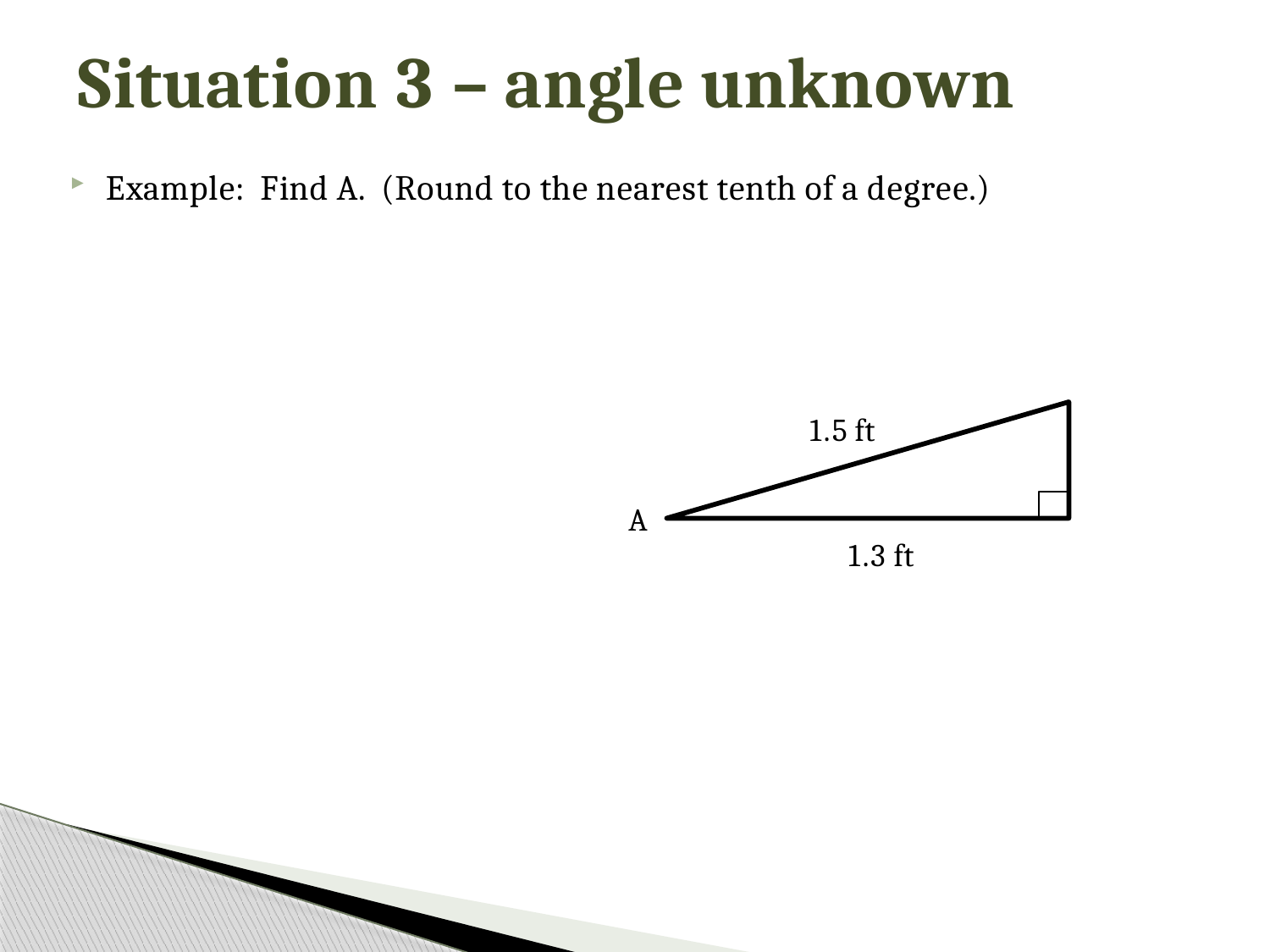

# Situation 3 – angle unknown
Example:  Find A.  (Round to the nearest tenth of a degree.)

1.5 ft

A
 1.3 ft